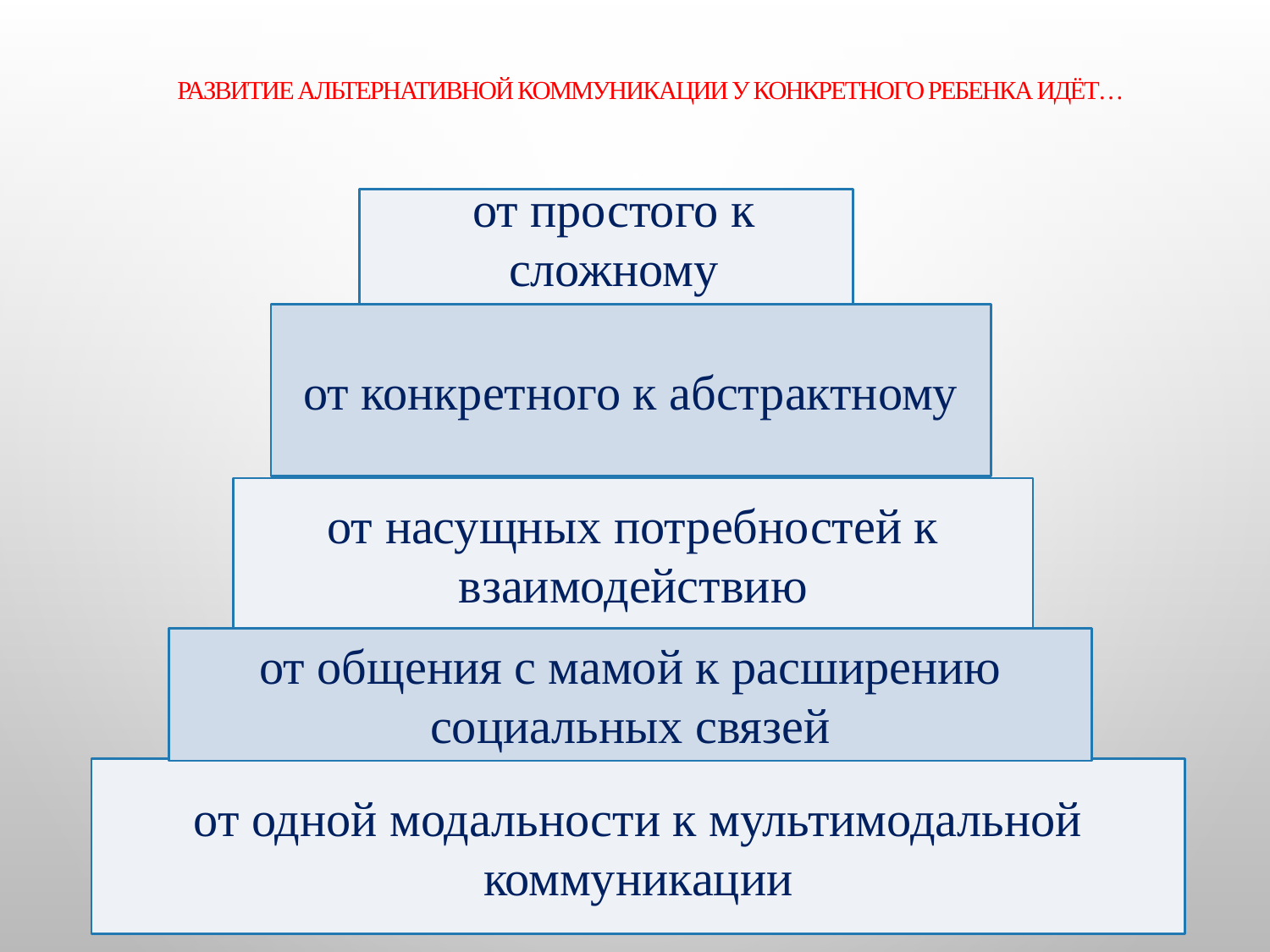

# РАЗВИТИЕ АЛЬТЕРНАТИВНОЙ КОММУНИКАЦИИ у КОНКРЕТНОГО РЕБЕНКА ИДЁТ…

от простого к сложному

от конкретного к абстрактному

от насущных потребностей к взаимодействию

от общения с мамой к расширению социальных связей

от одной модальности к мультимодальной коммуникации